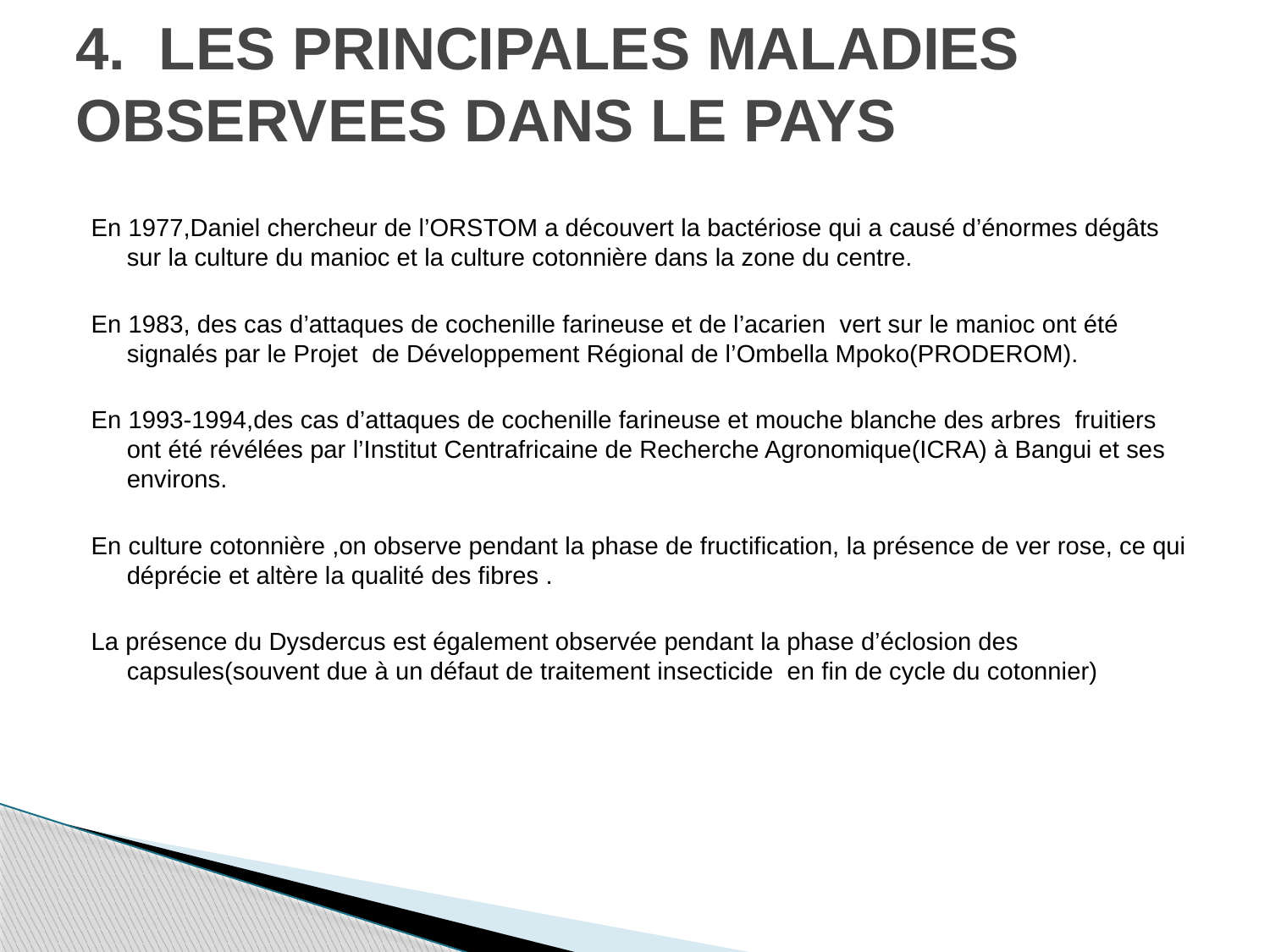

# 4.  LES PRINCIPALES MALADIES OBSERVEES DANS LE PAYS
En 1977,Daniel chercheur de l’ORSTOM a découvert la bactériose qui a causé d’énormes dégâts sur la culture du manioc et la culture cotonnière dans la zone du centre.
En 1983, des cas d’attaques de cochenille farineuse et de l’acarien  vert sur le manioc ont été signalés par le Projet  de Développement Régional de l’Ombella Mpoko(PRODEROM).
En 1993-1994,des cas d’attaques de cochenille farineuse et mouche blanche des arbres  fruitiers ont été révélées par l’Institut Centrafricaine de Recherche Agronomique(ICRA) à Bangui et ses environs.
En culture cotonnière ,on observe pendant la phase de fructification, la présence de ver rose, ce qui déprécie et altère la qualité des fibres .
La présence du Dysdercus est également observée pendant la phase d’éclosion des capsules(souvent due à un défaut de traitement insecticide  en fin de cycle du cotonnier)